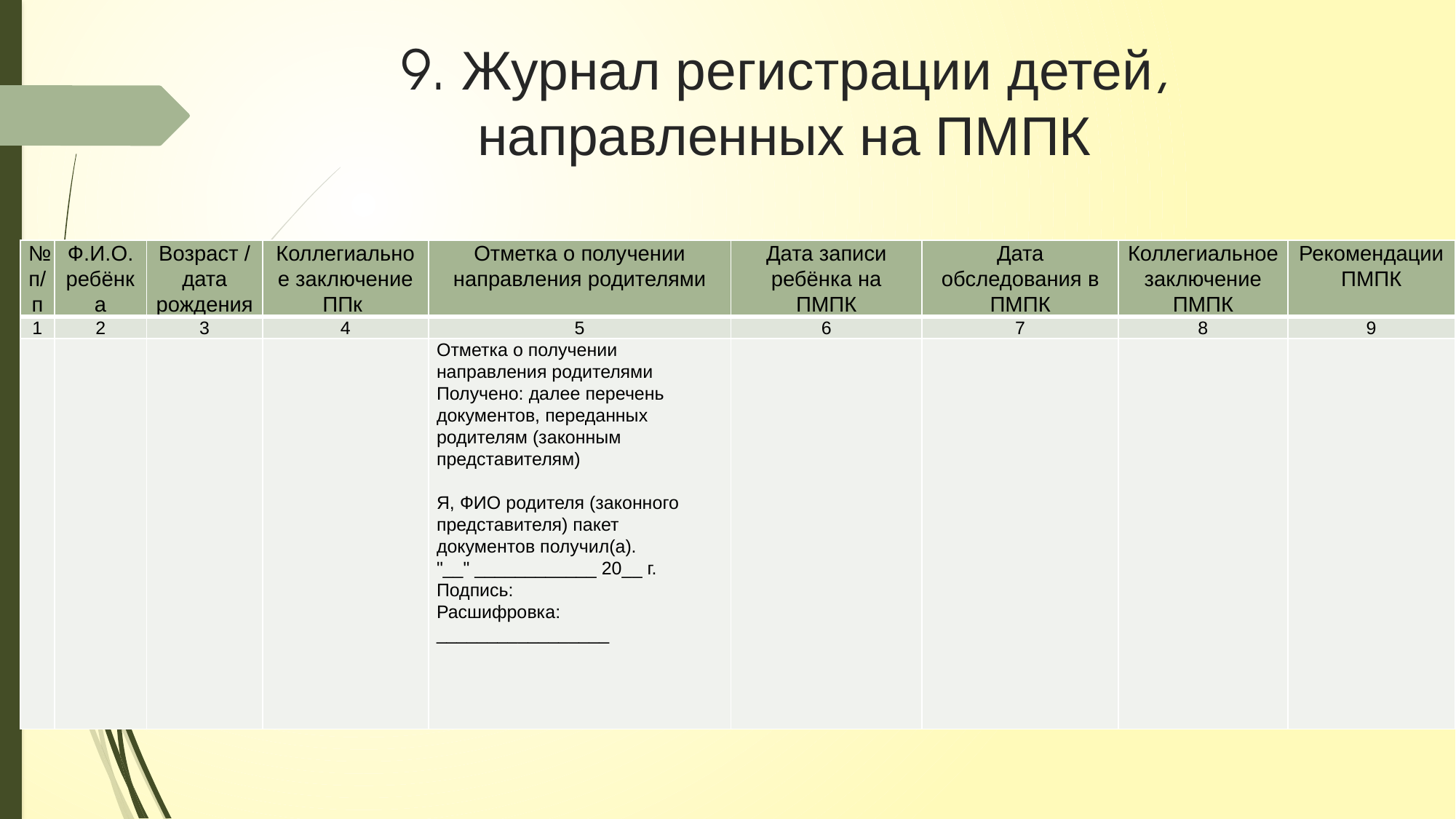

# 9. Журнал регистрации детей, направленных на ПМПК
| № п/п | Ф.И.О. ребёнка | Возраст /дата рождения | Коллегиальное заключение ППк | Отметка о получении направления родителями | Дата записи ребёнка на ПМПК | Дата обследования в ПМПК | Коллегиальное заключение ПМПК | Рекомендации ПМПК |
| --- | --- | --- | --- | --- | --- | --- | --- | --- |
| 1 | 2 | 3 | 4 | 5 | 6 | 7 | 8 | 9 |
|  |  |  |  | Отметка о получении направления родителями Получено: далее перечень документов, переданных родителям (законным представителям)   Я, ФИО родителя (законного представителя) пакет документов получил(а). "\_\_" \_\_\_\_\_\_\_\_\_\_\_\_ 20\_\_ г. Подпись: Расшифровка: \_\_\_\_\_\_\_\_\_\_\_\_\_\_\_\_\_ |  |  |  |  |